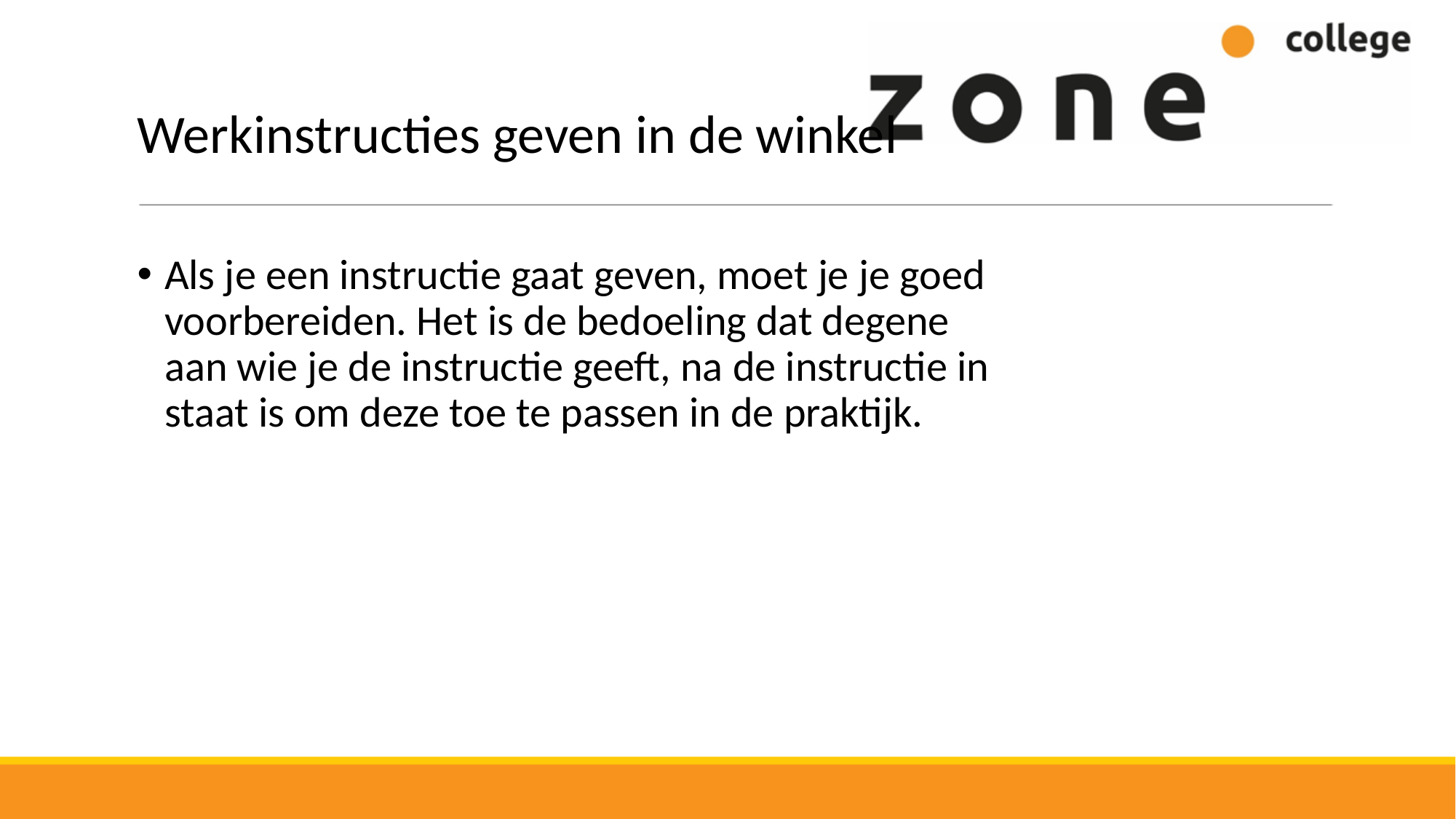

# Werkinstructies geven in de winkel
Als je een instructie gaat geven, moet je je goed voorbereiden. Het is de bedoeling dat degene aan wie je de instructie geeft, na de instructie in staat is om deze toe te passen in de praktijk.